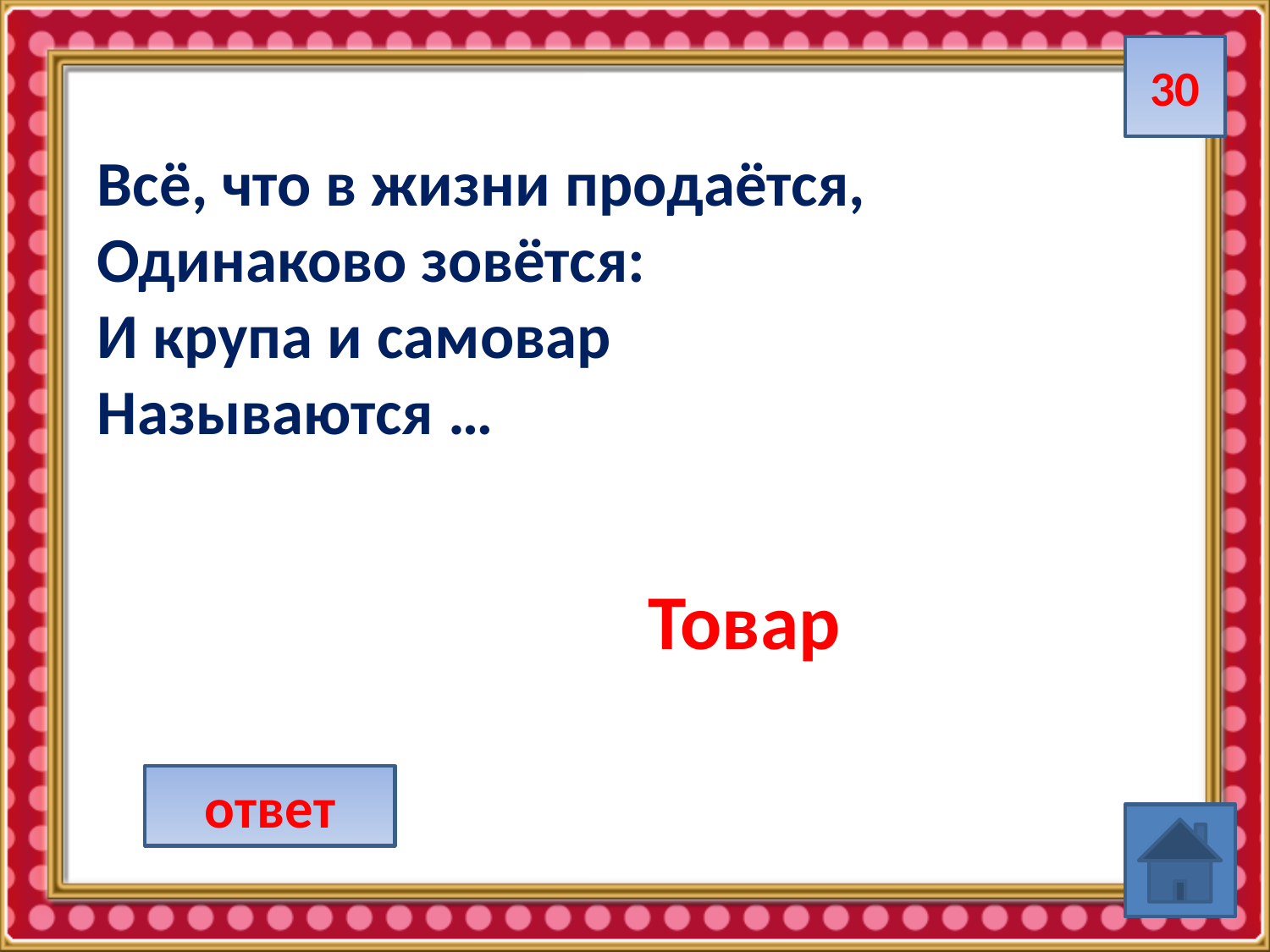

30
Всё, что в жизни продаётся,
Одинаково зовётся:
И крупа и самовар
Называются …
Товар
ответ